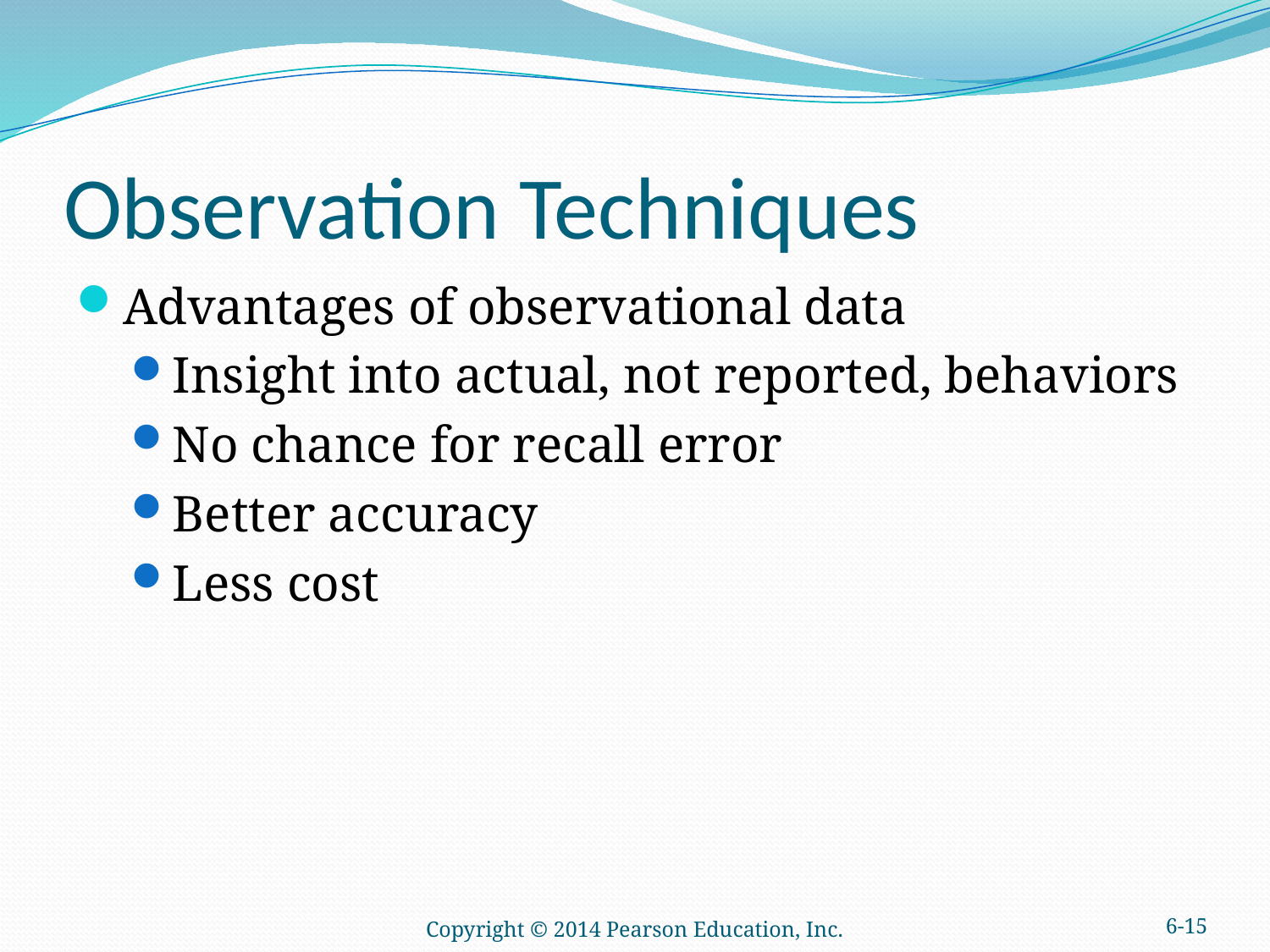

# Observation Techniques
Advantages of observational data
Insight into actual, not reported, behaviors
No chance for recall error
Better accuracy
Less cost